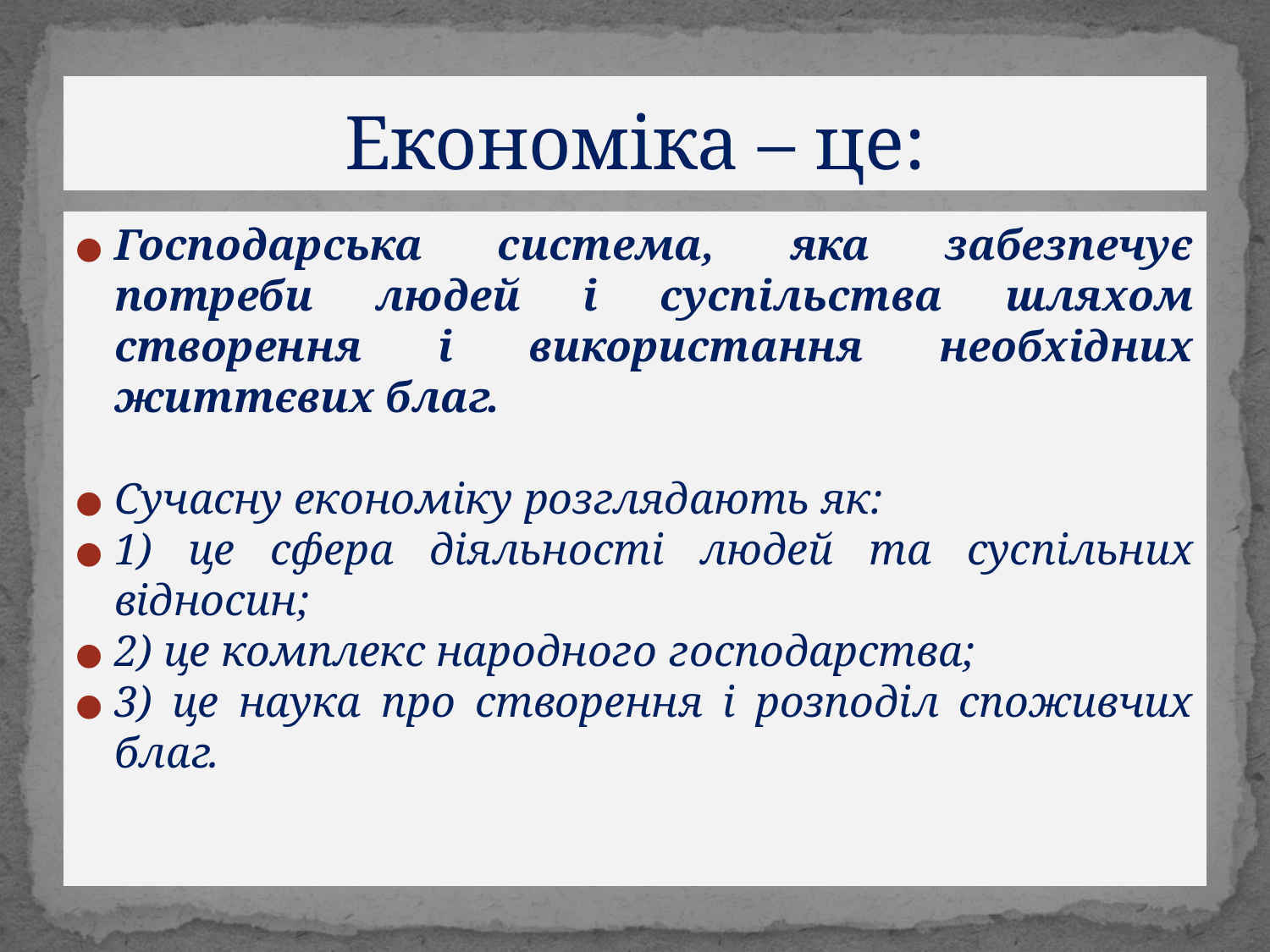

# Економіка – це:
Господарська система, яка забезпечує потреби людей і суспільства шляхом створення і використання необхідних життєвих благ.

Сучасну економіку розглядають як:
1) це сфера діяльності людей та суспільних відносин;
2) це комплекс народного господарства;
3) це наука про створення і розподіл споживчих благ.